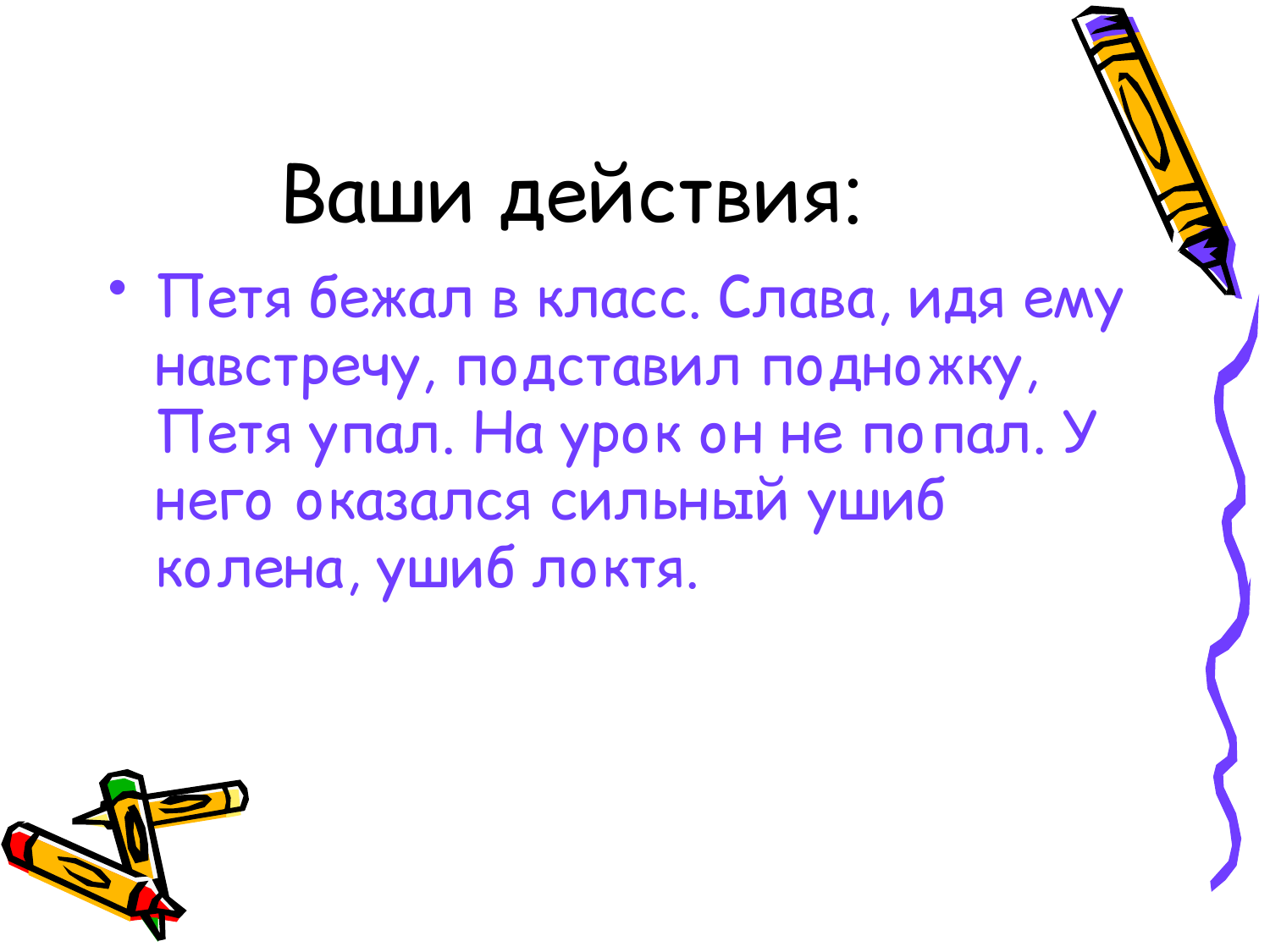

# Ваши действия:
Петя бежал в класс. Слава, идя ему навстречу, подставил подножку, Петя упал. На урок он не попал. У него оказался сильный ушиб колена, ушиб локтя.